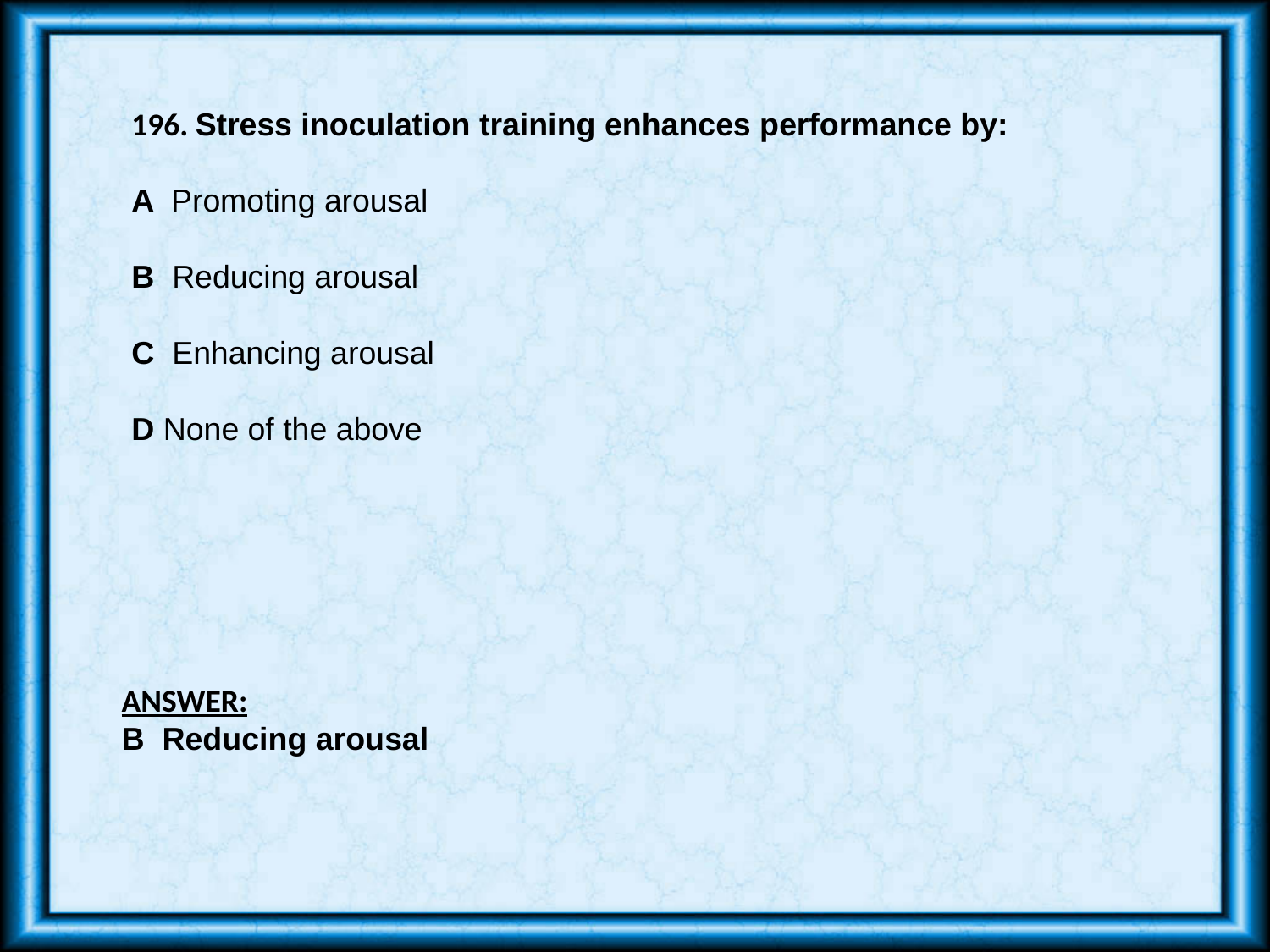

196. Stress inoculation training enhances performance by:

A  Promoting arousal

B  Reducing arousal

C  Enhancing arousal

D None of the above

ANSWER:
B  Reducing arousal